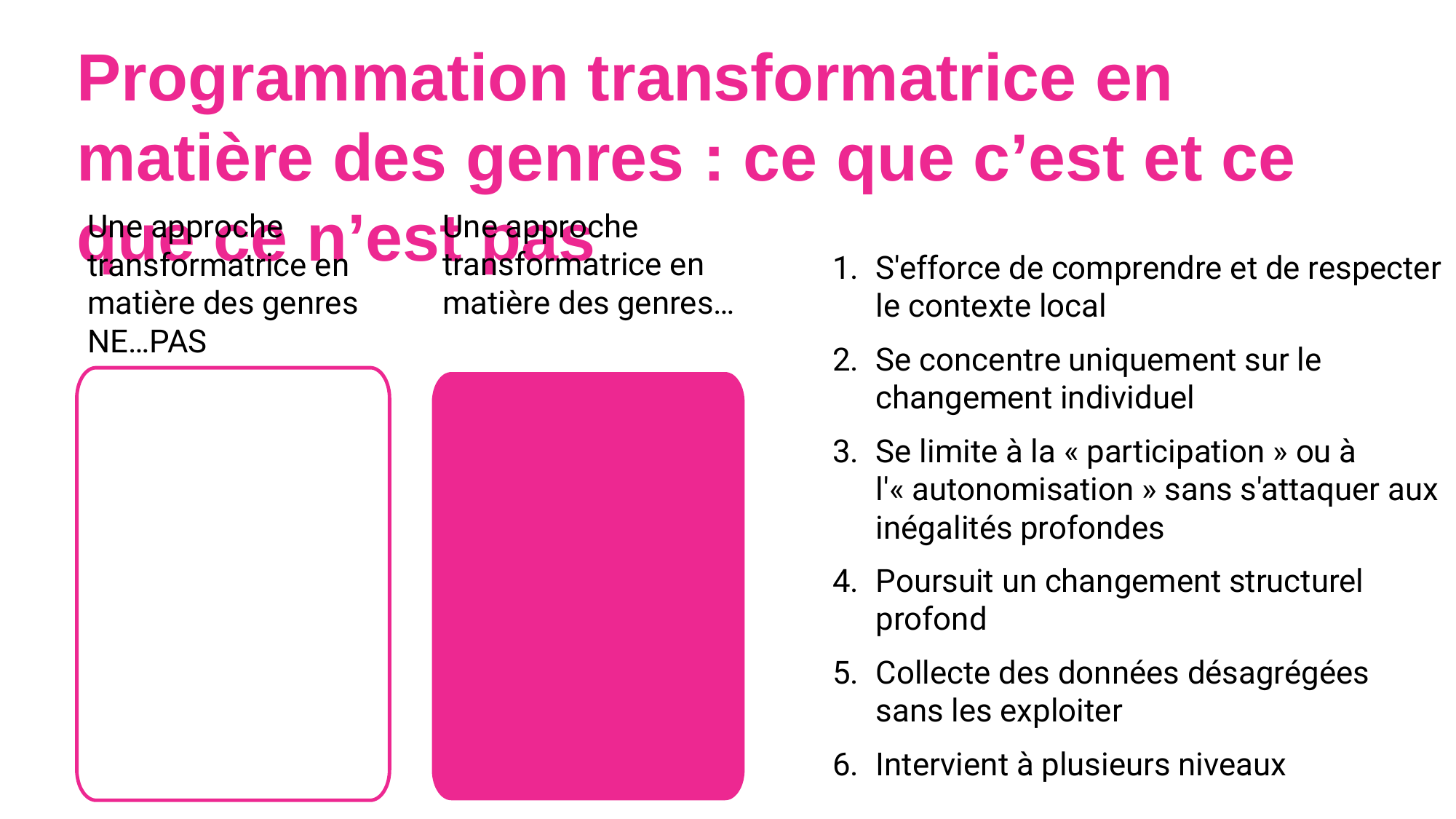

# Programmation transformatrice en matière des genres : ce que c’est et ce que ce n’est pas
Une approche transformatrice en matière des genres NE…PAS
Une approche transformatrice en matière des genres…
S'efforce de comprendre et de respecter le contexte local
Se concentre uniquement sur le changement individuel
Se limite à la « participation » ou à l'« autonomisation » sans s'attaquer aux inégalités profondes
Poursuit un changement structurel profond
Collecte des données désagrégées sans les exploiter
Intervient à plusieurs niveaux